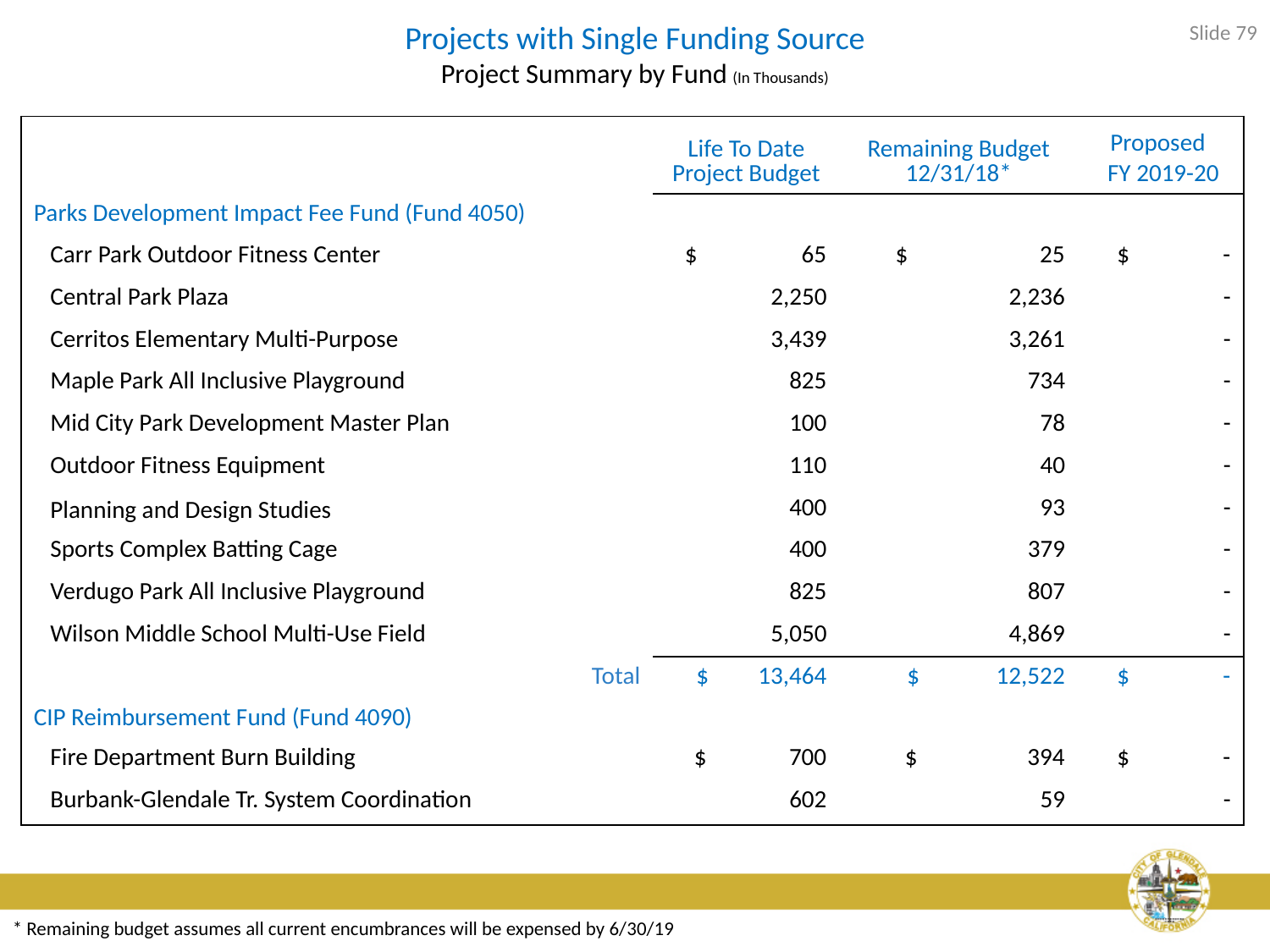

Slide 79
# Projects with Single Funding Source Project Summary by Fund (In Thousands)
|  | Life To Date Project Budget | Remaining Budget 12/31/18\* | Proposed FY 2019-20 |
| --- | --- | --- | --- |
| Parks Development Impact Fee Fund (Fund 4050) |  |  |  |
| Carr Park Outdoor Fitness Center | $ 65 | $ 25 | $ - |
| Central Park Plaza | 2,250 | 2,236 | - |
| Cerritos Elementary Multi-Purpose | 3,439 | 3,261 | - |
| Maple Park All Inclusive Playground | 825 | 734 | - |
| Mid City Park Development Master Plan | 100 | 78 | - |
| Outdoor Fitness Equipment | 110 | 40 | - |
| Planning and Design Studies | 400 | 93 | - |
| Sports Complex Batting Cage | 400 | 379 | - |
| Verdugo Park All Inclusive Playground | 825 | 807 | - |
| Wilson Middle School Multi-Use Field | 5,050 | 4,869 | - |
| Total | $ 13,464 | $ 12,522 | $ - |
| CIP Reimbursement Fund (Fund 4090) |  |  |  |
| Fire Department Burn Building | $ 700 | $ 394 | $ - |
| Burbank-Glendale Tr. System Coordination | 602 | 59 | - |
* Remaining budget assumes all current encumbrances will be expensed by 6/30/19